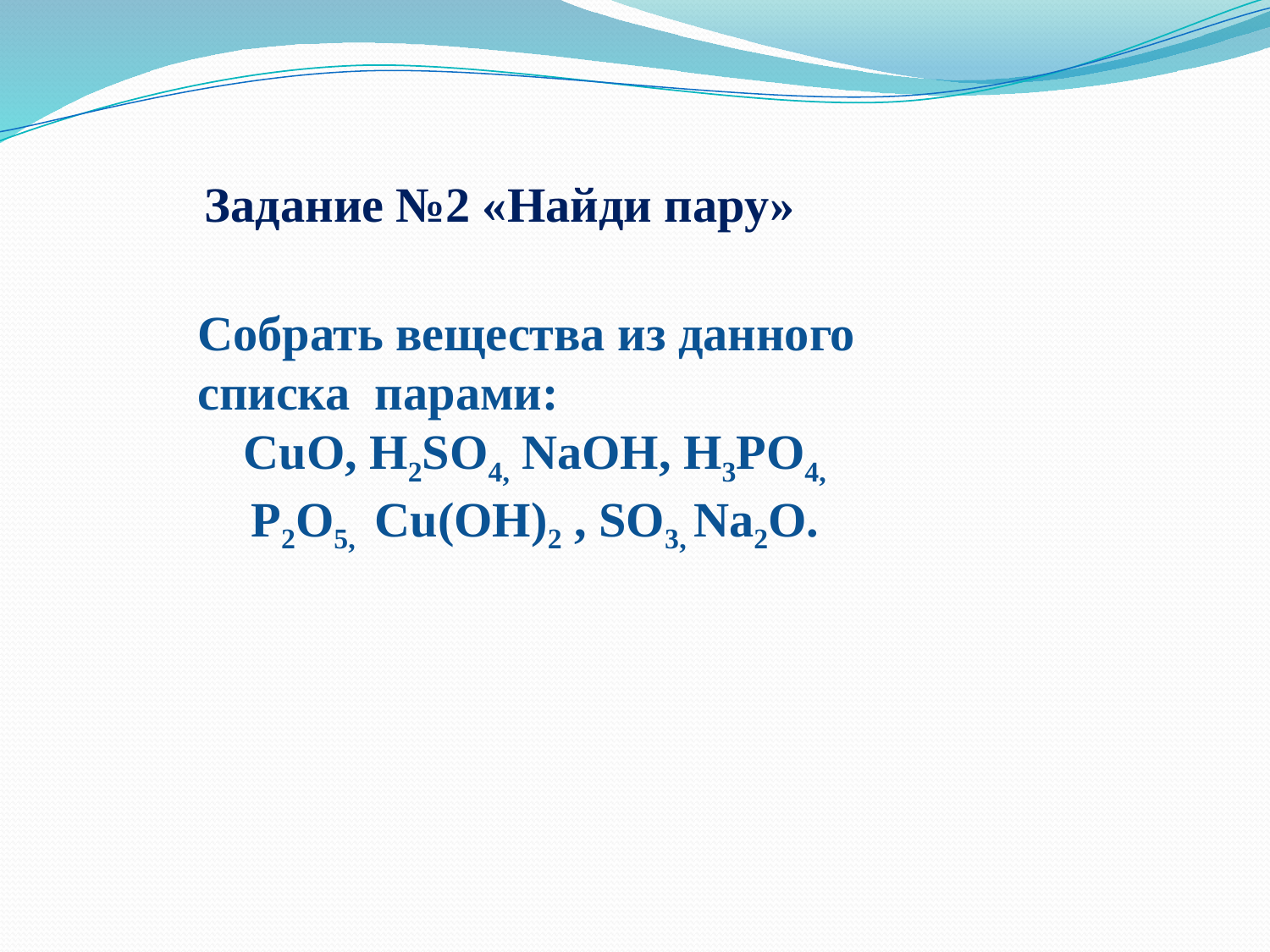

Задание №2 «Найди пару»

Собрать вещества из данного списка  парами:
CuO, H2SO4, NaOH, H3PO4, P2O5,  Cu(OH)2 , SO3, Na2O.